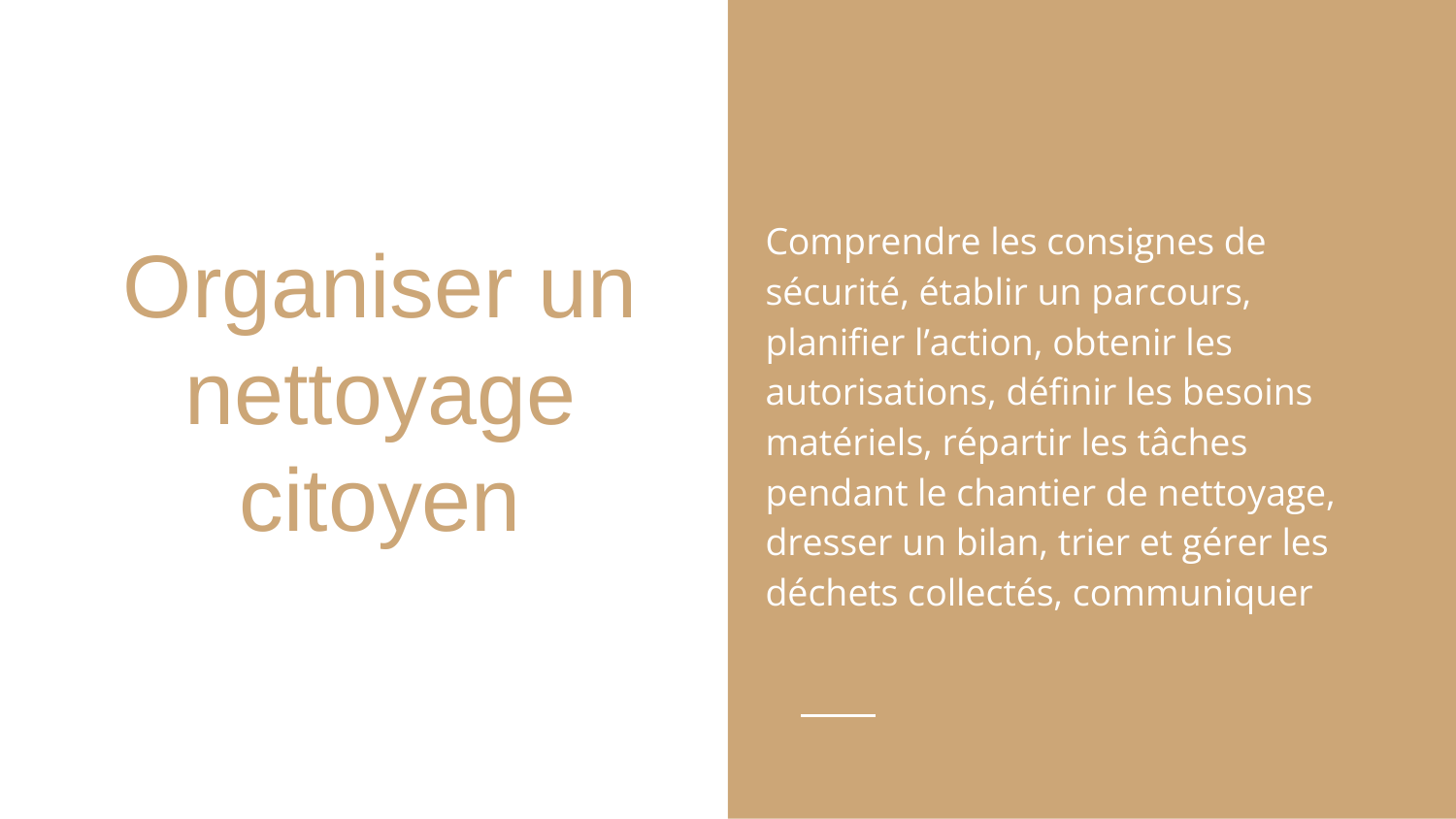

Comprendre les consignes de sécurité, établir un parcours, planifier l’action, obtenir les autorisations, définir les besoins matériels, répartir les tâches pendant le chantier de nettoyage, dresser un bilan, trier et gérer les déchets collectés, communiquer
# Organiser un nettoyage citoyen